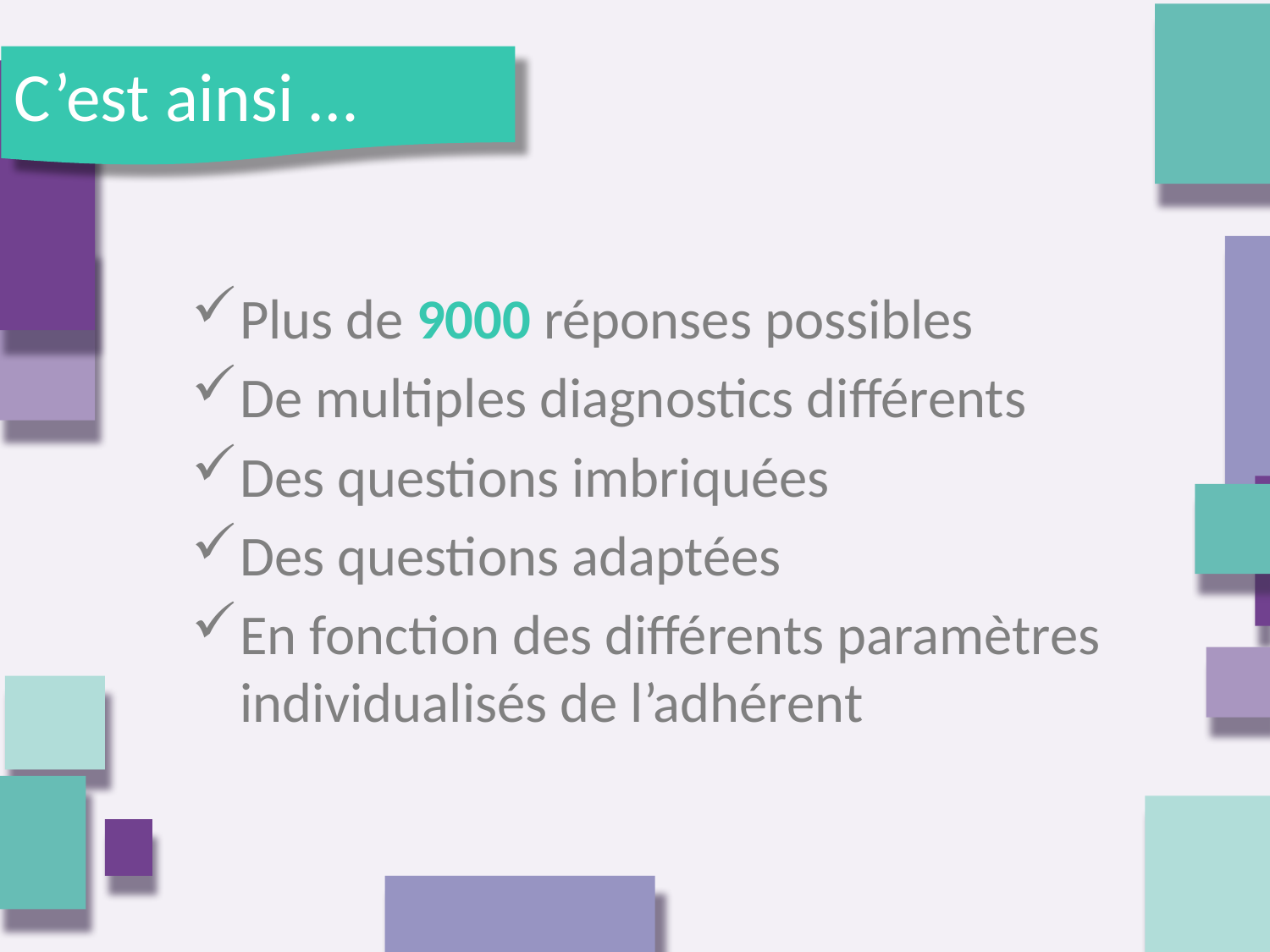

C’est ainsi …
Plus de 9000 réponses possibles
De multiples diagnostics différents
Des questions imbriquées
Des questions adaptées
En fonction des différents paramètres individualisés de l’adhérent